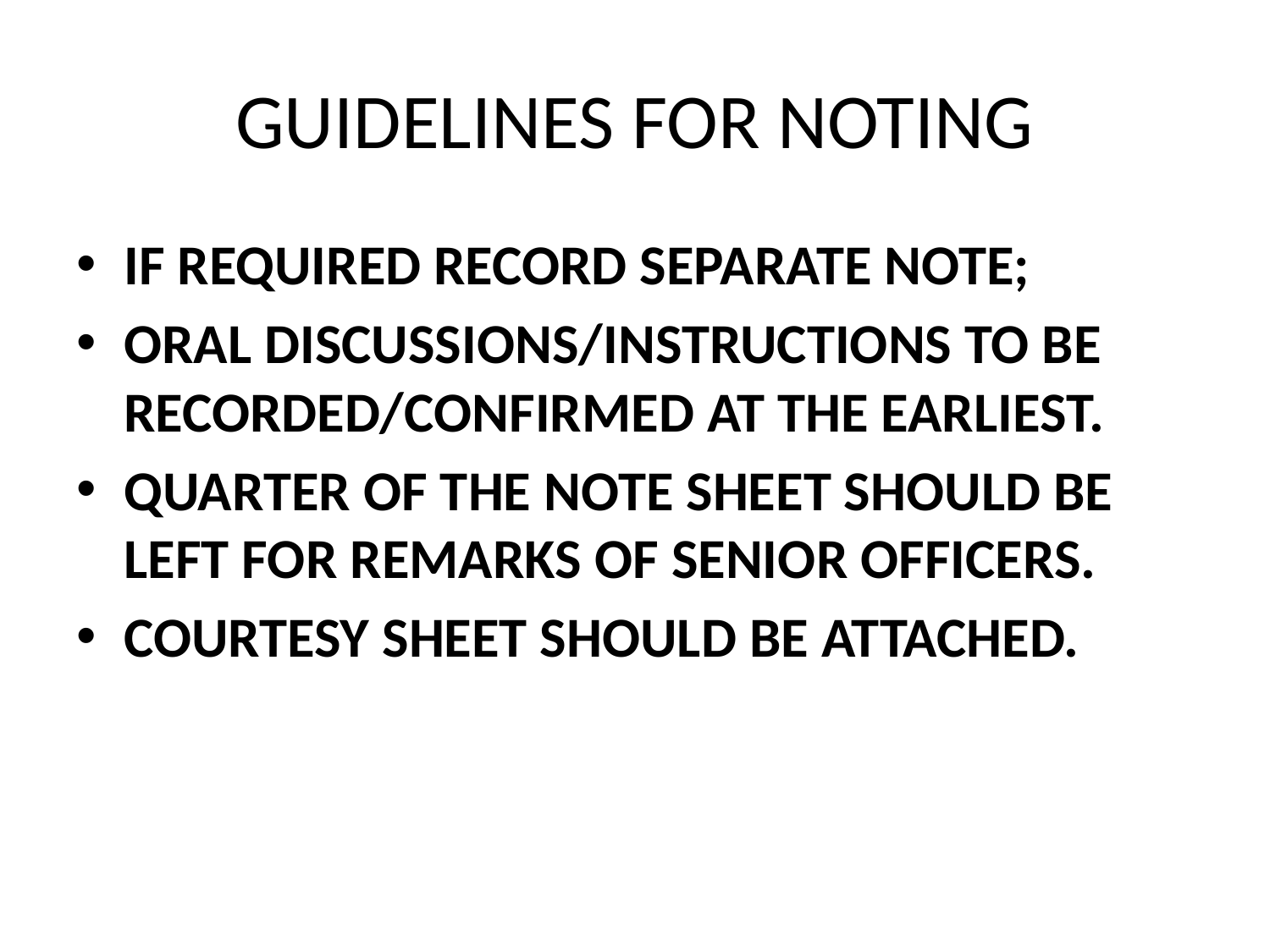

# GUIDELINES FOR NOTING
IF REQUIRED RECORD SEPARATE NOTE;
ORAL DISCUSSIONS/INSTRUCTIONS TO BE RECORDED/CONFIRMED AT THE EARLIEST.
QUARTER OF THE NOTE SHEET SHOULD BE LEFT FOR REMARKS OF SENIOR OFFICERS.
COURTESY SHEET SHOULD BE ATTACHED.